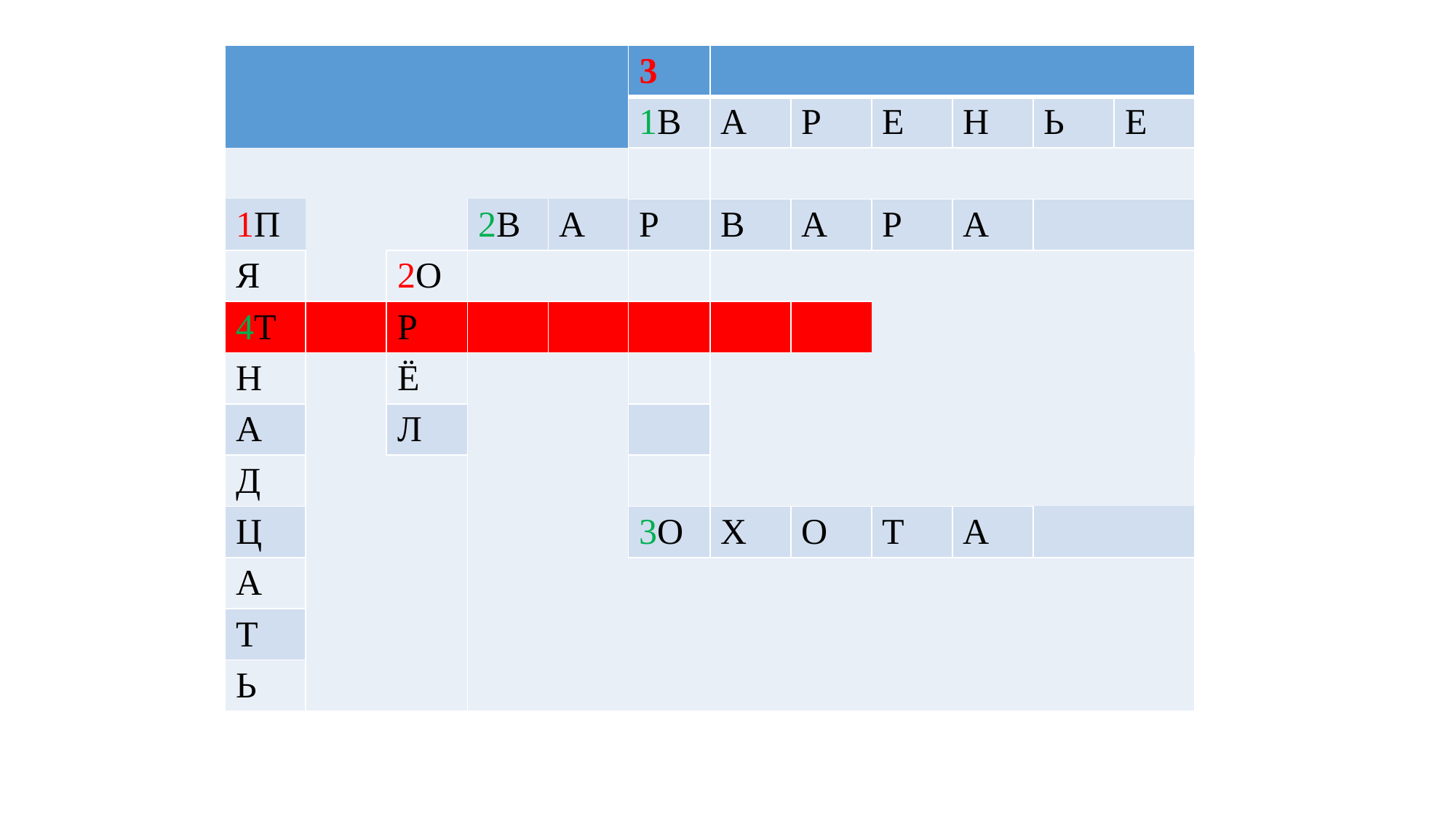

|  |  |  |  |  | 3 |  |  |  |  |  |  |
| --- | --- | --- | --- | --- | --- | --- | --- | --- | --- | --- | --- |
|  |  |  |  |  | 1В | А | Р | Е | Н | Ь | Е |
|  |  |  |  |  |  |  |  |  |  |  |  |
| 1П |  |  | 2В | А | Р | В | А | Р | А |  |  |
| Я |  | 2О |  |  |  |  |  |  |  |  |  |
| 4Т |  | Р |  |  |  |  |  |  |  |  |  |
| Н |  | Ё |  |  |  |  |  |  |  |  |  |
| А |  | Л |  |  |  |  |  |  |  |  |  |
| Д |  |  |  |  |  |  |  |  |  |  |  |
| Ц |  |  |  |  | 3О | Х | О | Т | А |  |  |
| А |  |  |  |  |  |  |  |  |  |  |  |
| Т |  |  |  |  |  |  |  |  |  |  |  |
| Ь |  |  |  |  |  |  |  |  |  |  |  |